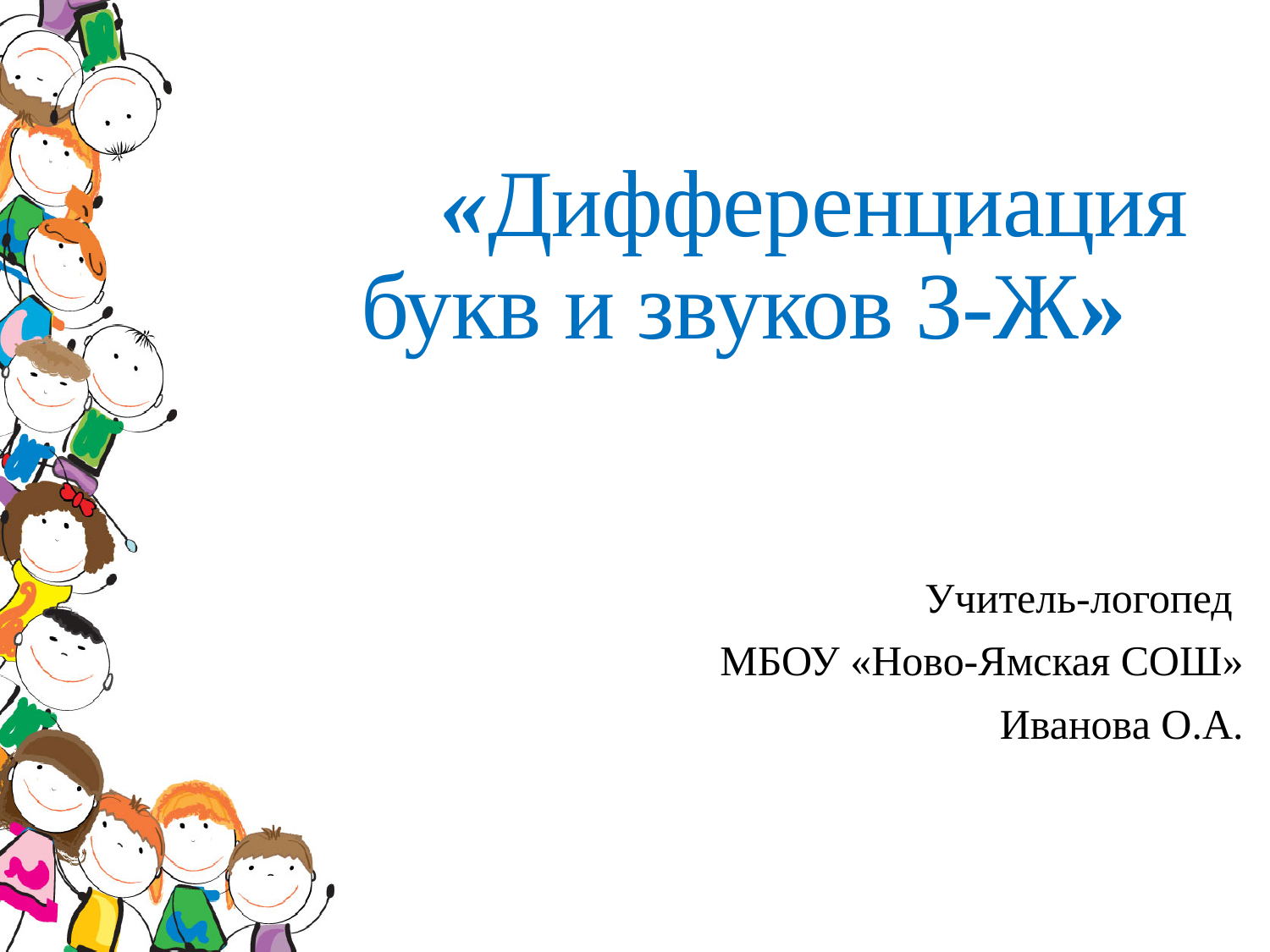

«Дифференциация букв и звуков З-Ж»

Учитель-логопед
МБОУ «Ново-Ямская СОШ»
Иванова О.А.